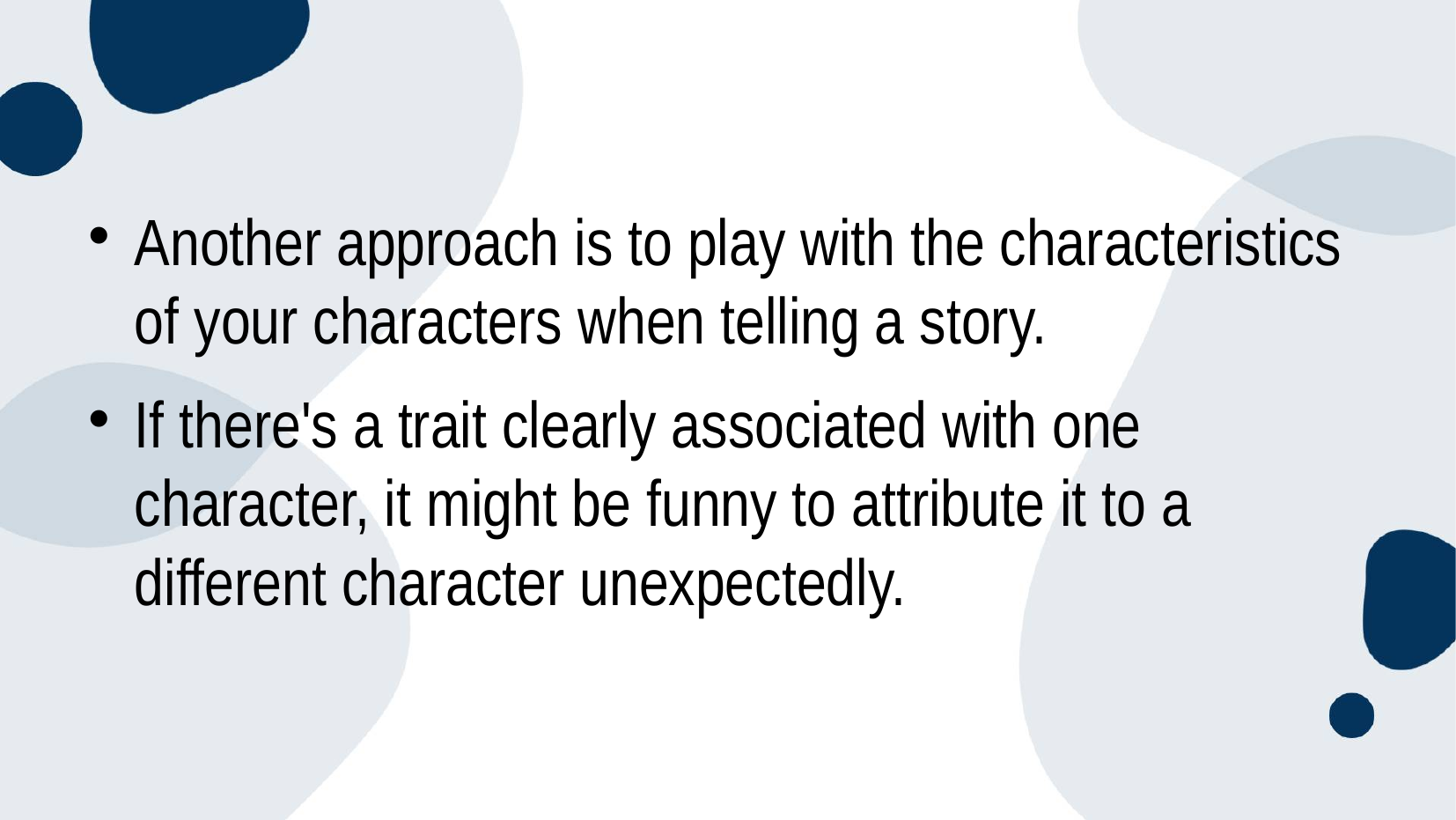

#
Another approach is to play with the characteristics of your characters when telling a story.
If there's a trait clearly associated with one character, it might be funny to attribute it to a different character unexpectedly.